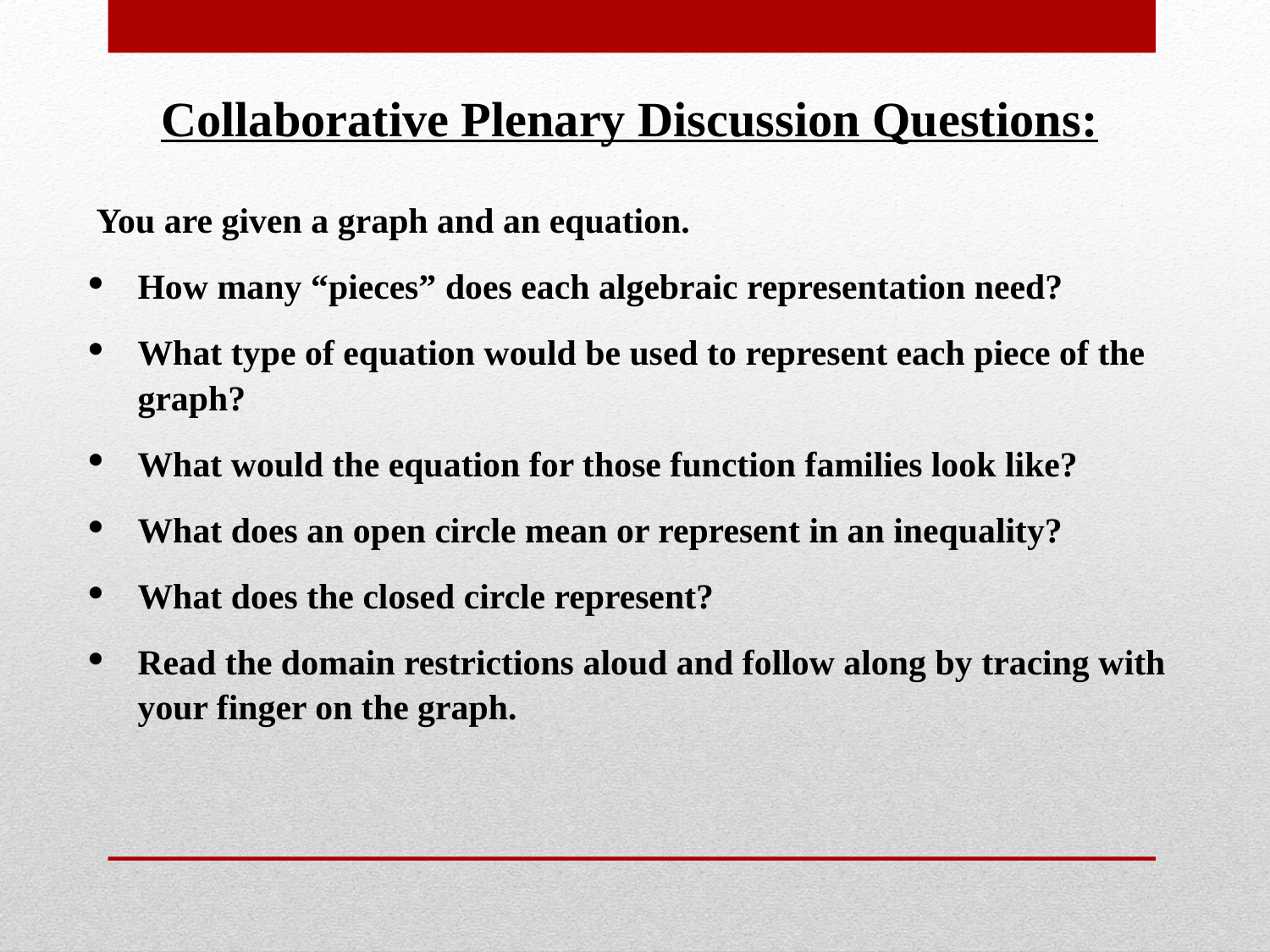

| Collaborative Plenary Discussion Questions: |
| --- |
| You are given a graph and an equation. How many “pieces” does each algebraic representation need? What type of equation would be used to represent each piece of the graph? What would the equation for those function families look like? What does an open circle mean or represent in an inequality? What does the closed circle represent? Read the domain restrictions aloud and follow along by tracing with your finger on the graph. |